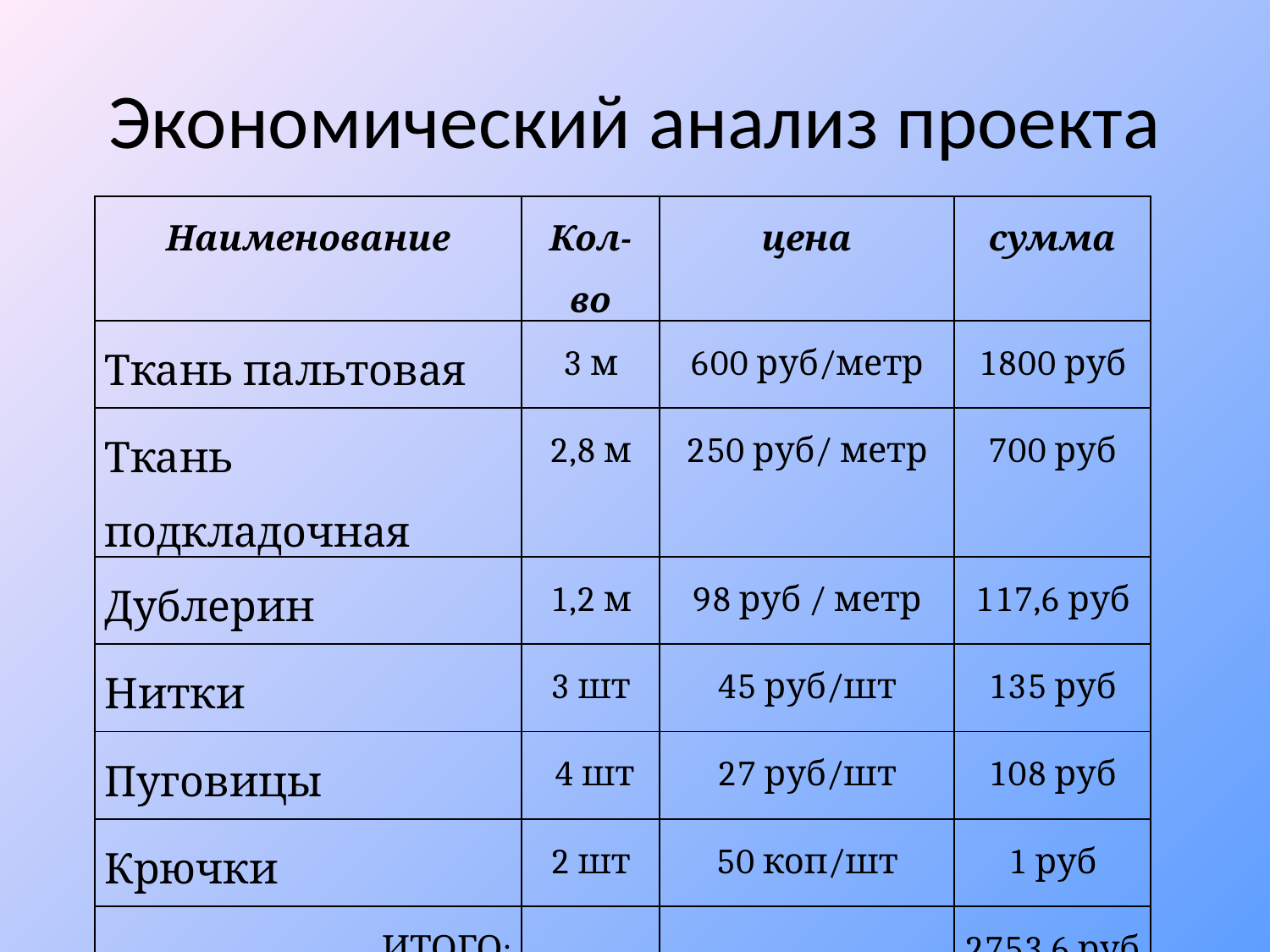

# Экономический анализ проекта
| Наименование | Кол-во | цена | сумма |
| --- | --- | --- | --- |
| Ткань пальтовая | 3 м | 600 руб/метр | 1800 руб |
| Ткань подкладочная | 2,8 м | 250 руб/ метр | 700 руб |
| Дублерин | 1,2 м | 98 руб / метр | 117,6 руб |
| Нитки | 3 шт | 45 руб/шт | 135 руб |
| Пуговицы | 4 шт | 27 руб/шт | 108 руб |
| Крючки | 2 шт | 50 коп/шт | 1 руб |
| ИТОГО: |  |  | 2753,6 руб |